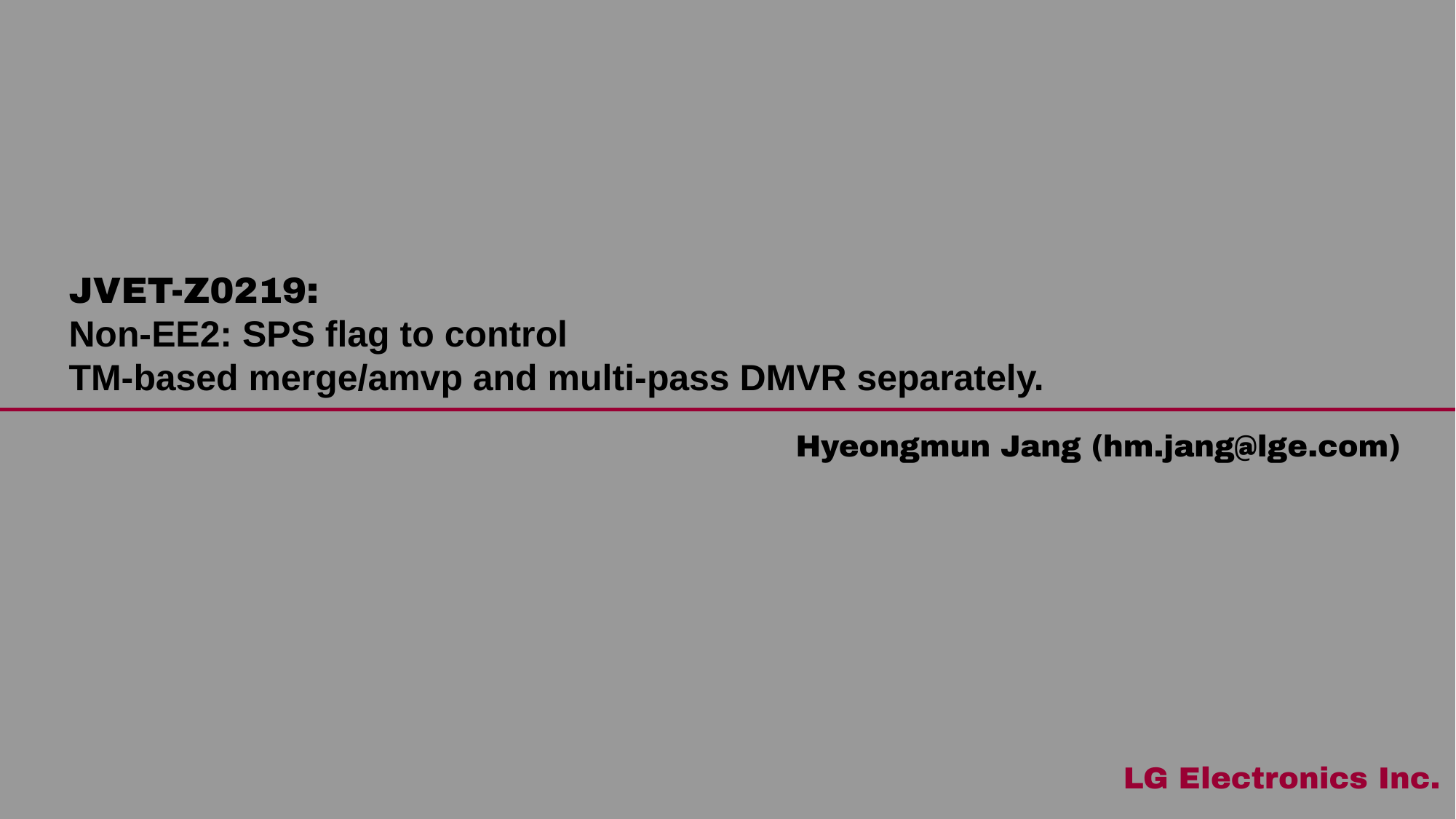

JVET-Z0219:
Non-EE2: SPS flag to control
TM-based merge/amvp and multi-pass DMVR separately.
Hyeongmun Jang (hm.jang@lge.com)
LG Electronics Inc.